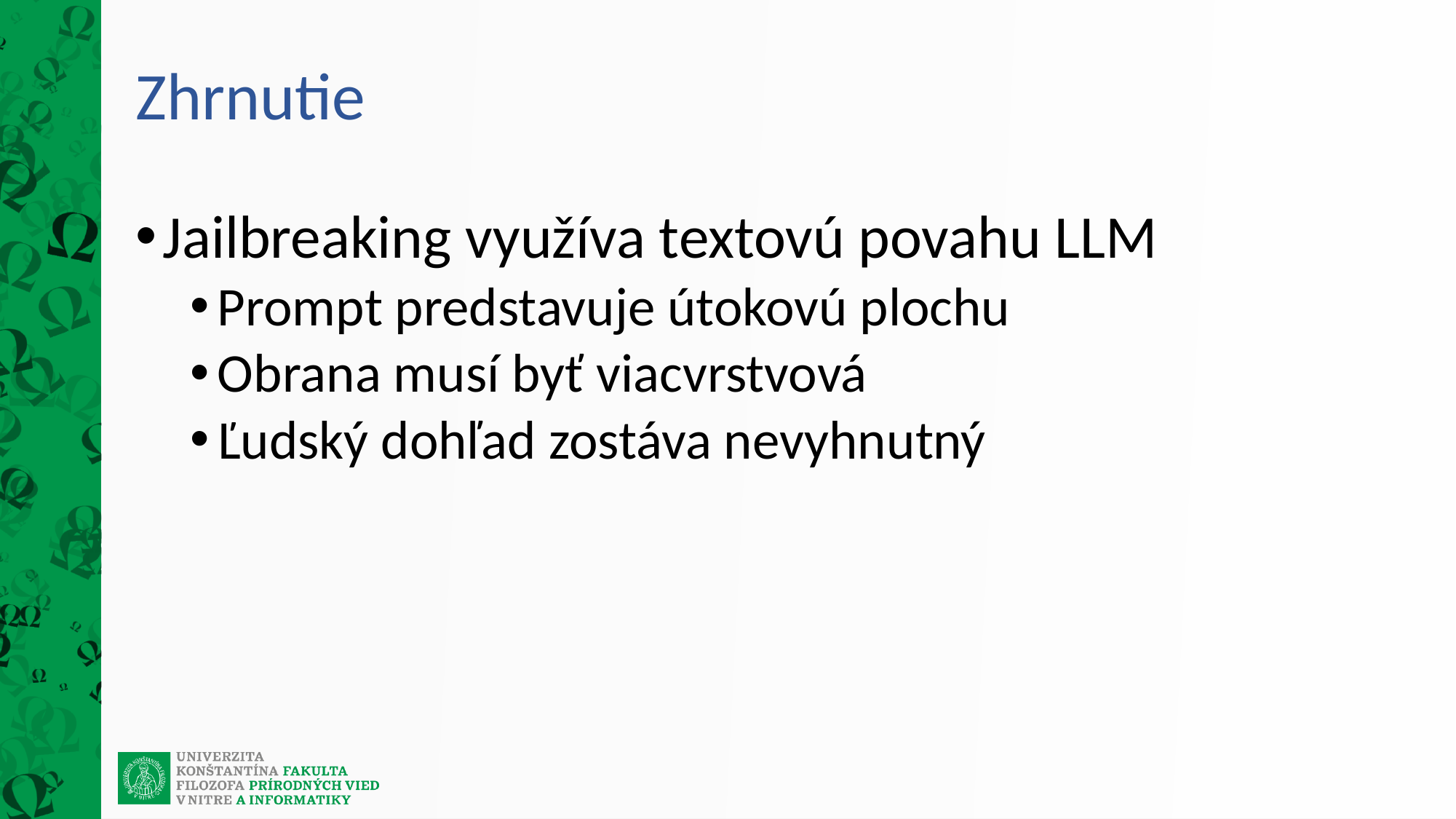

# Zhrnutie
Jailbreaking využíva textovú povahu LLM
Prompt predstavuje útokovú plochu
Obrana musí byť viacvrstvová
Ľudský dohľad zostáva nevyhnutný